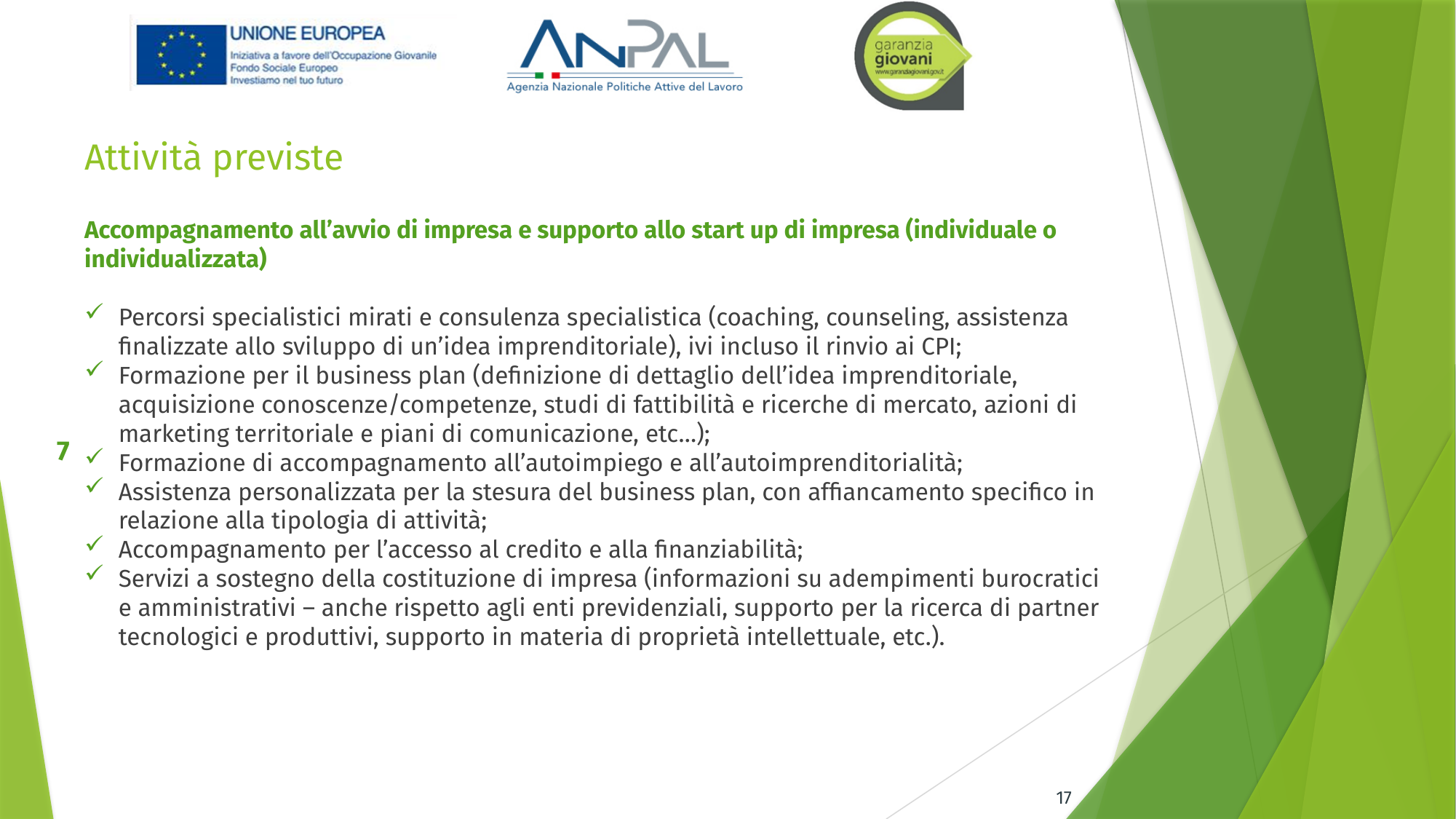

Attività previste
Accompagnamento all’avvio di impresa e supporto allo start up di impresa (individuale o individualizzata)

Percorsi specialistici mirati e consulenza specialistica (coaching, counseling, assistenza finalizzate allo sviluppo di un’idea imprenditoriale), ivi incluso il rinvio ai CPI;
Formazione per il business plan (definizione di dettaglio dell’idea imprenditoriale, acquisizione conoscenze/competenze, studi di fattibilità e ricerche di mercato, azioni di marketing territoriale e piani di comunicazione, etc…);
Formazione di accompagnamento all’autoimpiego e all’autoimprenditorialità;
Assistenza personalizzata per la stesura del business plan, con affiancamento specifico in relazione alla tipologia di attività;
Accompagnamento per l’accesso al credito e alla finanziabilità;
Servizi a sostegno della costituzione di impresa (informazioni su adempimenti burocratici e amministrativi – anche rispetto agli enti previdenziali, supporto per la ricerca di partner tecnologici e produttivi, supporto in materia di proprietà intellettuale, etc.).

7